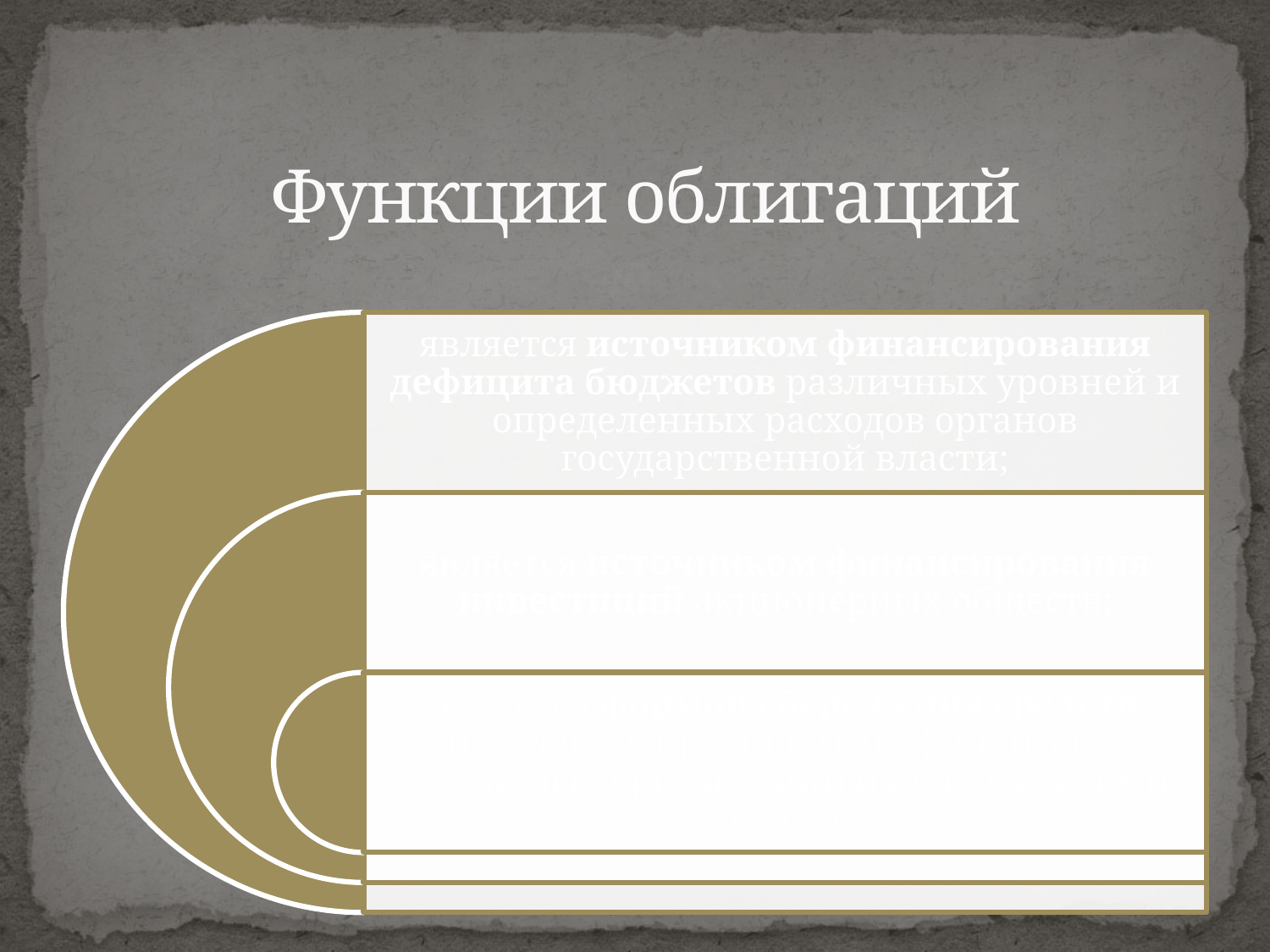

# Функции облигаций
является источником финансирования дефицита бюджетов различных уровней и определенных расходов органов государственной власти;
является источником финансирования инвестиций акционерных обществ;
является формой сбережения средств населения, предприятий, финансово-кредитных организаций и получения ими дохода.